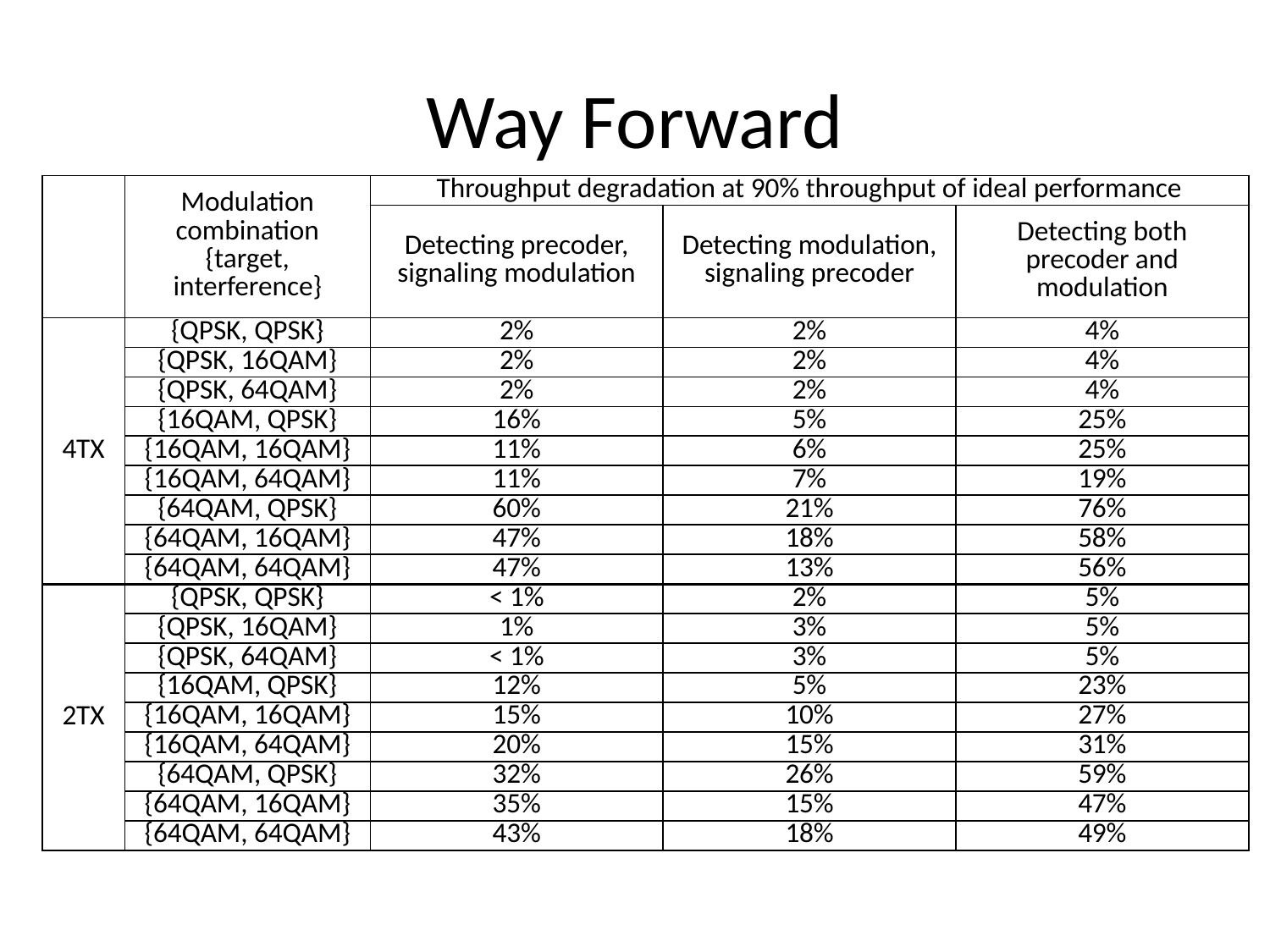

# Way Forward
|  | Modulation combination {target, interference} | Throughput degradation at 90% throughput of ideal performance |  |  |
| --- | --- | --- | --- | --- |
|  |  | Detecting precoder, signaling modulation | Detecting modulation, signaling precoder | Detecting both precoder and modulation |
| 4TX | {QPSK, QPSK} | 2% | 2% | 4% |
|  | {QPSK, 16QAM} | 2% | 2% | 4% |
|  | {QPSK, 64QAM} | 2% | 2% | 4% |
|  | {16QAM, QPSK} | 16% | 5% | 25% |
|  | {16QAM, 16QAM} | 11% | 6% | 25% |
|  | {16QAM, 64QAM} | 11% | 7% | 19% |
|  | {64QAM, QPSK} | 60% | 21% | 76% |
|  | {64QAM, 16QAM} | 47% | 18% | 58% |
|  | {64QAM, 64QAM} | 47% | 13% | 56% |
| 2TX | {QPSK, QPSK} | < 1% | 2% | 5% |
|  | {QPSK, 16QAM} | 1% | 3% | 5% |
|  | {QPSK, 64QAM} | < 1% | 3% | 5% |
|  | {16QAM, QPSK} | 12% | 5% | 23% |
|  | {16QAM, 16QAM} | 15% | 10% | 27% |
|  | {16QAM, 64QAM} | 20% | 15% | 31% |
|  | {64QAM, QPSK} | 32% | 26% | 59% |
|  | {64QAM, 16QAM} | 35% | 15% | 47% |
|  | {64QAM, 64QAM} | 43% | 18% | 49% |